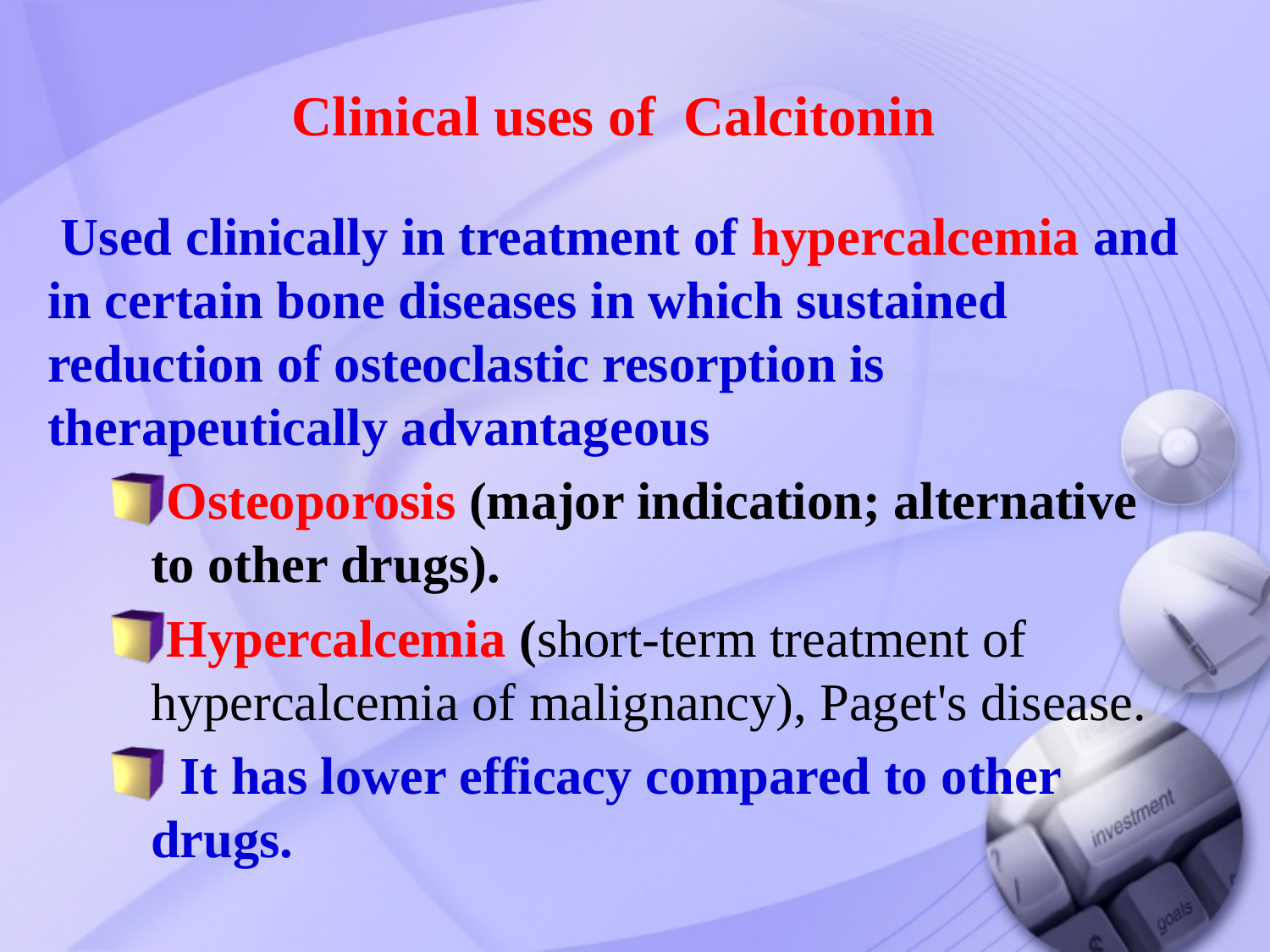

# Clinical uses of  Calcitonin
 Used clinically in treatment of hypercalcemia and in certain bone diseases in which sustained reduction of osteoclastic resorption is therapeutically advantageous
Osteoporosis (major indication; alternative to other drugs).
Hypercalcemia (short-term treatment of hypercalcemia of malignancy), Paget's disease.
 It has lower efficacy compared to other drugs.